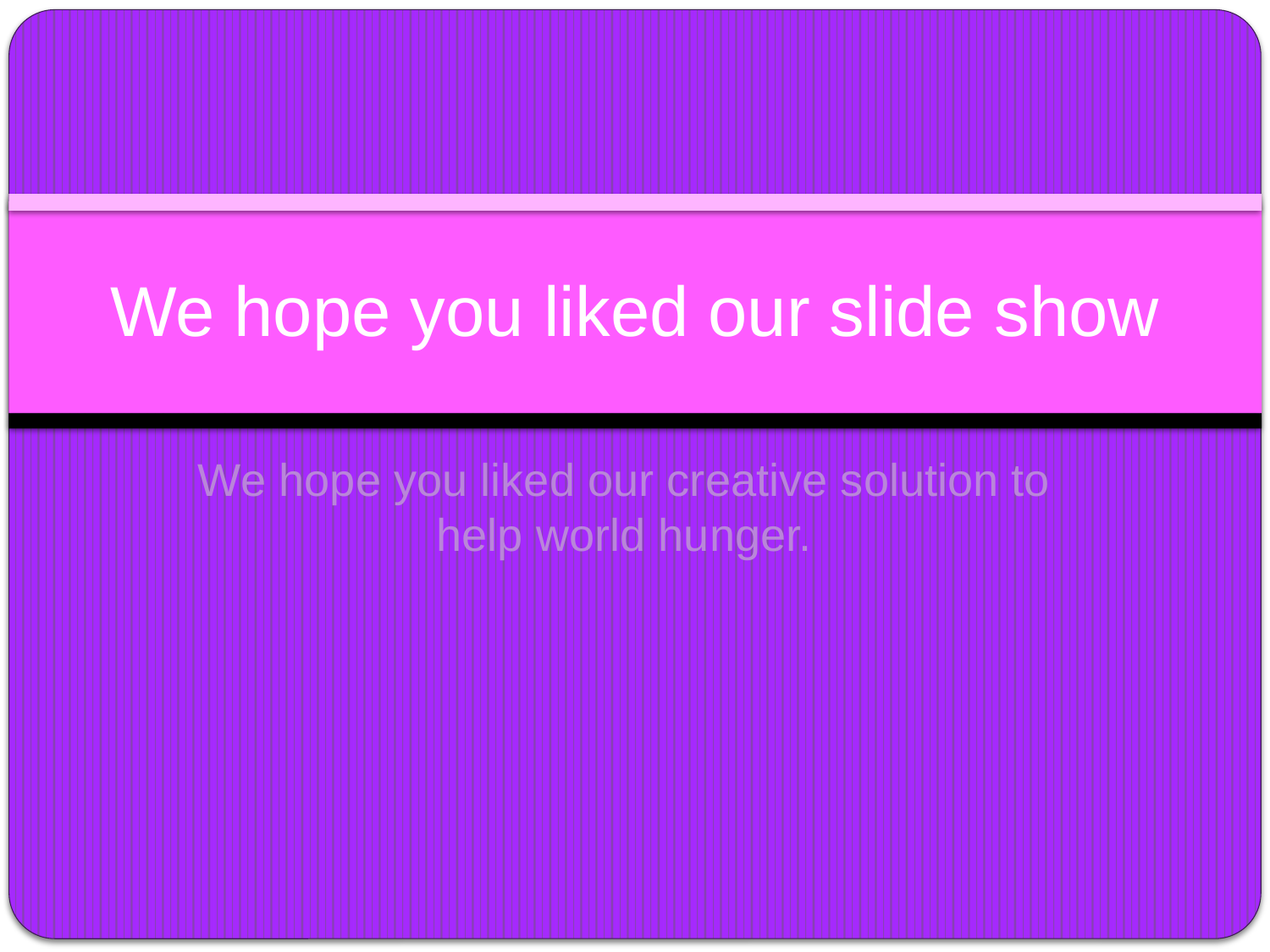

# We hope you liked our slide show
We hope you liked our creative solution to help world hunger.